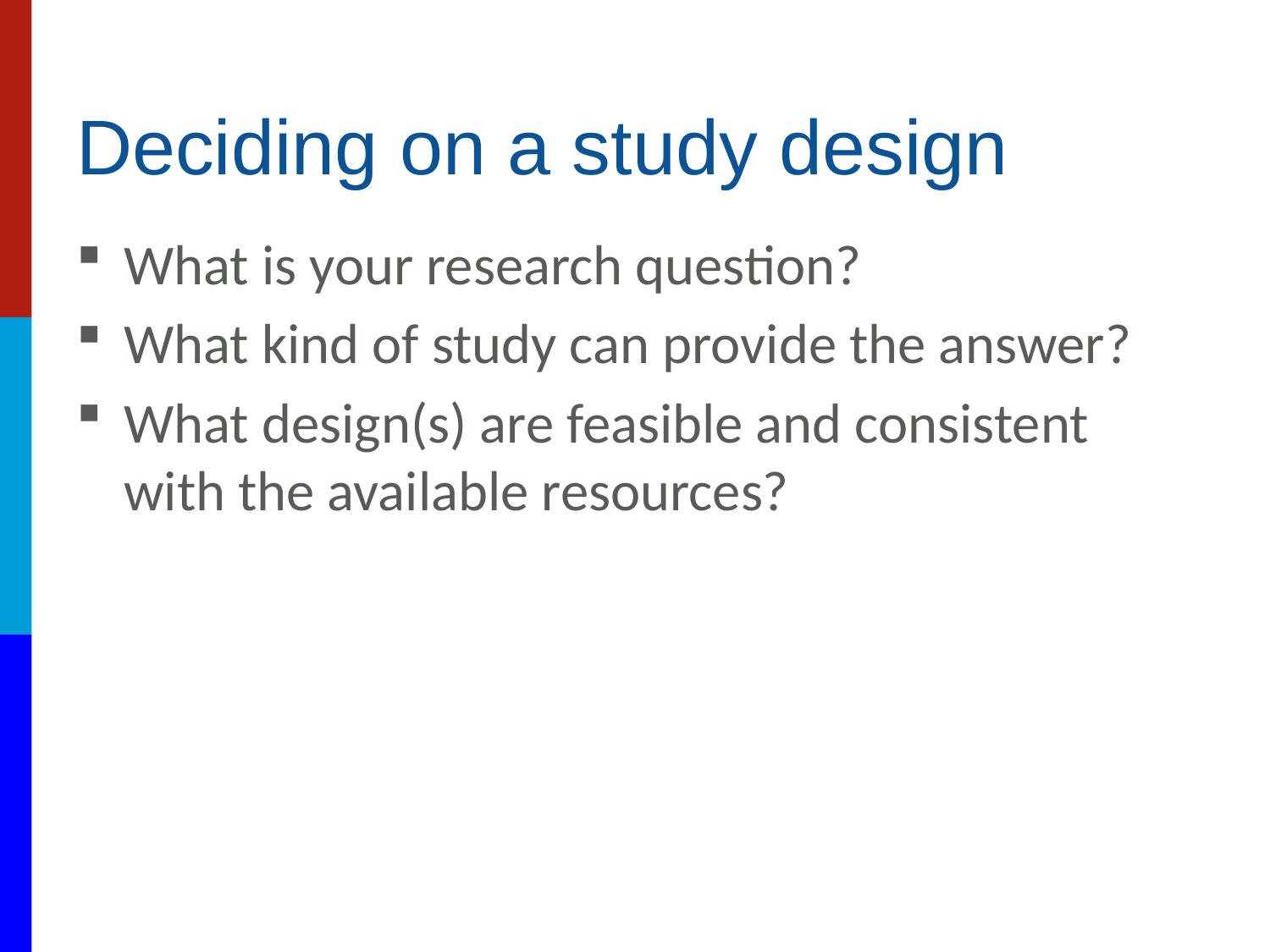

# Deciding on a study design
What is your research question?
What kind of study can provide the answer?
What design(s) are feasible and consistent with the available resources?